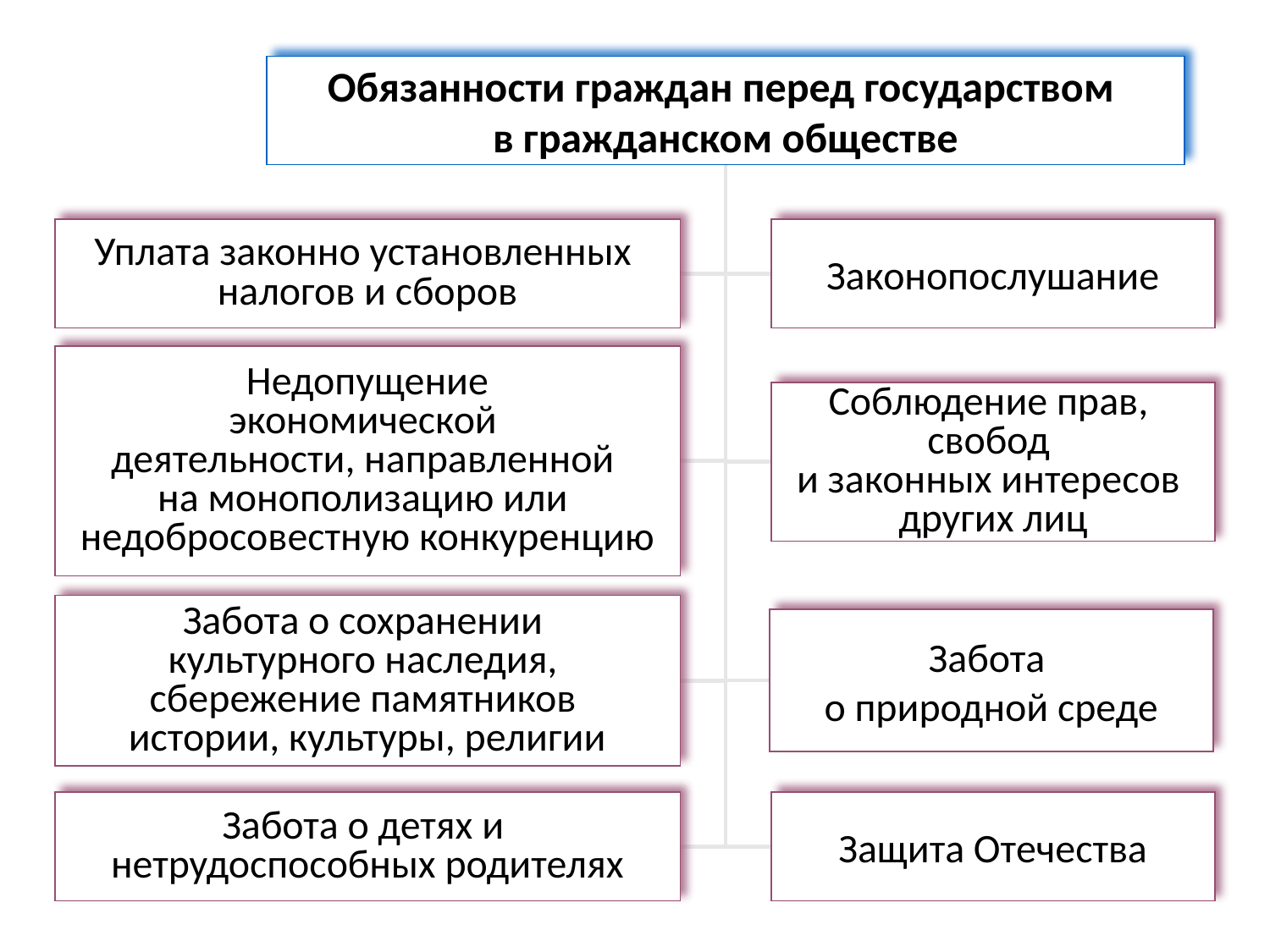

#

Обязанности граждан перед государством
в гражданском обществе
Уплата законно установленных
налогов и сборов
Законопослушание
Недопущение
экономической
деятельности, направленной
на монополизацию или
недобросовестную конкуренцию
Соблюдение прав,
свобод
и законных интересов
других лиц
Забота о сохранении
культурного наследия,
сбережение памятников
истории, культуры, религии
Забота
о природной среде
Забота о детях и
нетрудоспособных родителях
Защита Отечества